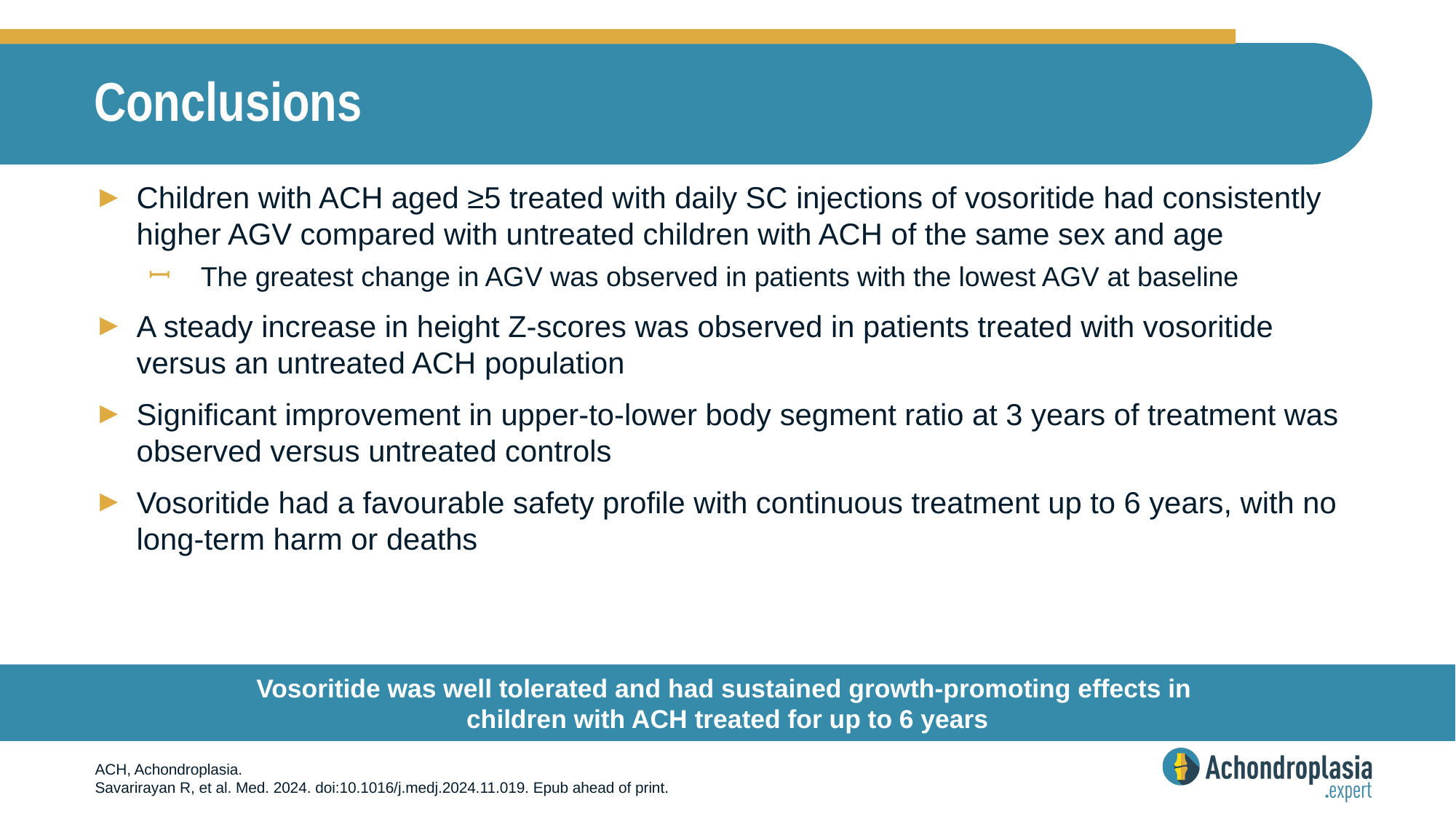

# Conclusions
Children with ACH aged ≥5 treated with daily SC injections of vosoritide had consistently higher AGV compared with untreated children with ACH of the same sex and age
The greatest change in AGV was observed in patients with the lowest AGV at baseline
A steady increase in height Z-scores was observed in patients treated with vosoritide versus an untreated ACH population
Significant improvement in upper-to-lower body segment ratio at 3 years of treatment was observed versus untreated controls
Vosoritide had a favourable safety profile with continuous treatment up to 6 years, with no long-term harm or deaths

Vosoritide was well tolerated and had sustained growth-promoting effects in
children with ACH treated for up to 6 years
ACH, Achondroplasia.
Savarirayan R, et al. Med. 2024. doi:10.1016/j.medj.2024.11.019. Epub ahead of print.